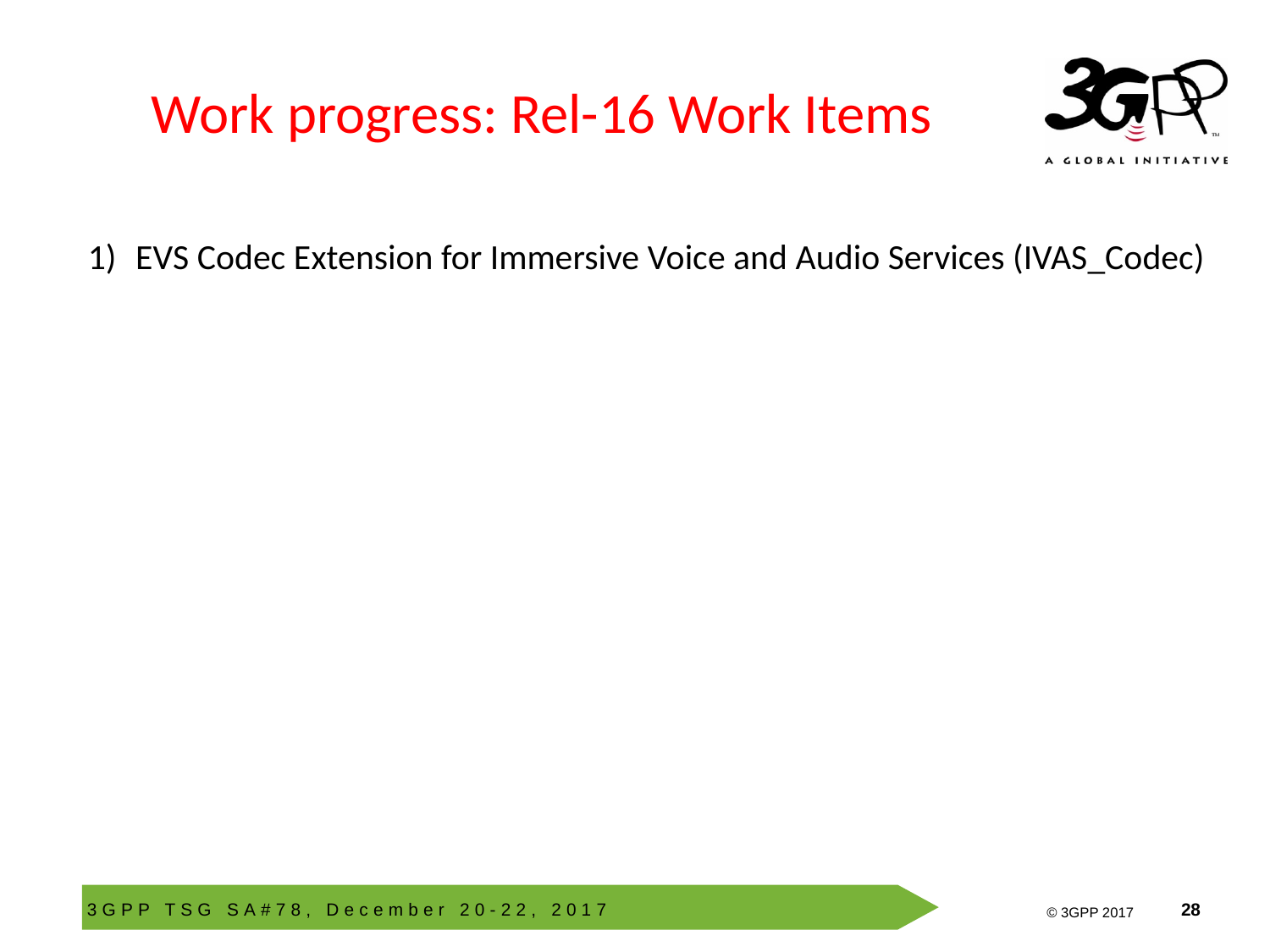

# Work progress: Rel-16 Work Items
EVS Codec Extension for Immersive Voice and Audio Services (IVAS_Codec)